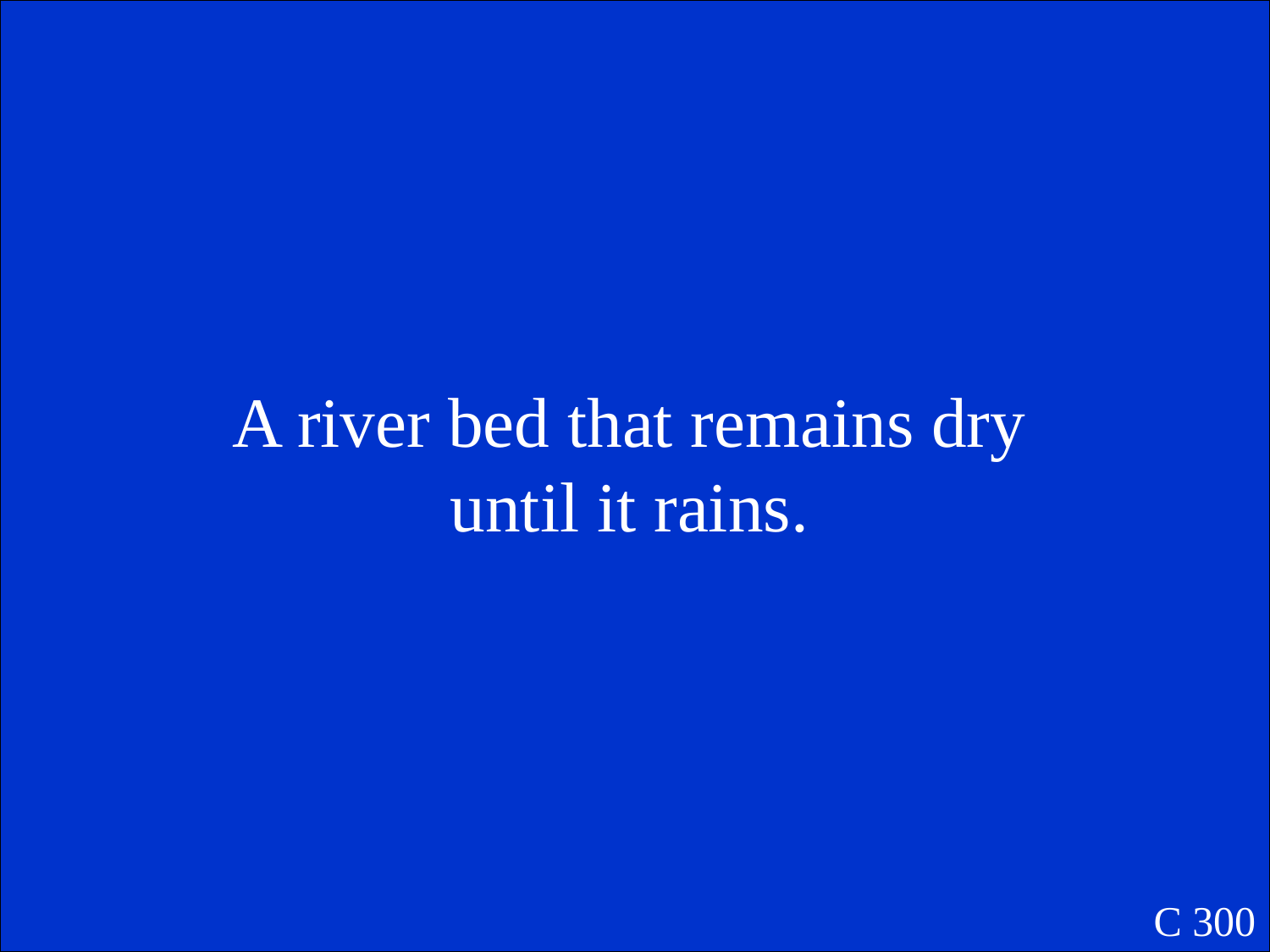

A river bed that remains dry until it rains.
C 300